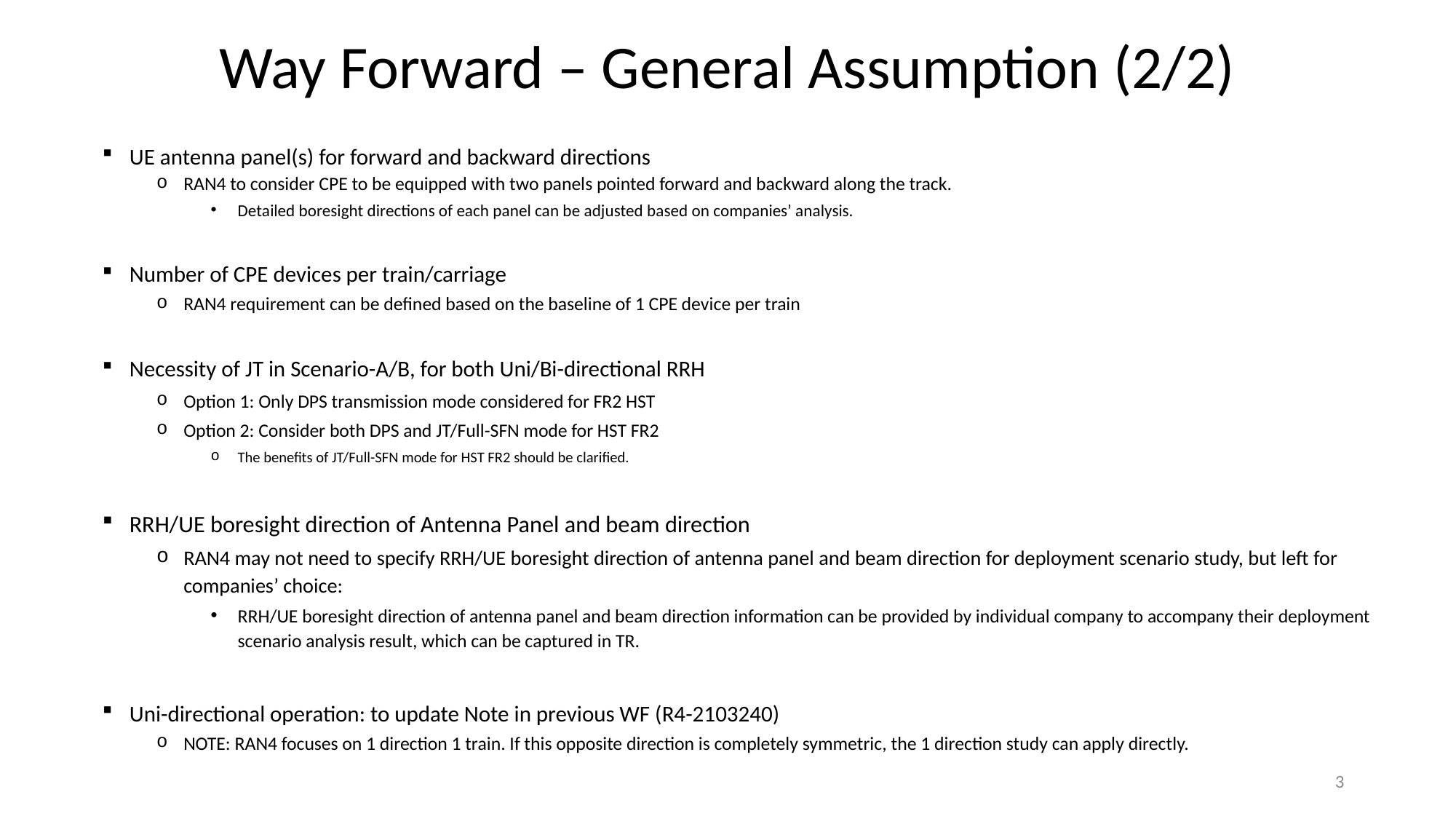

# Way Forward – General Assumption (2/2)
UE antenna panel(s) for forward and backward directions
RAN4 to consider CPE to be equipped with two panels pointed forward and backward along the track.
Detailed boresight directions of each panel can be adjusted based on companies’ analysis.

Number of CPE devices per train/carriage
RAN4 requirement can be defined based on the baseline of 1 CPE device per train

Necessity of JT in Scenario-A/B, for both Uni/Bi-directional RRH
Option 1: Only DPS transmission mode considered for FR2 HST
Option 2: Consider both DPS and JT/Full-SFN mode for HST FR2
The benefits of JT/Full-SFN mode for HST FR2 should be clarified.

RRH/UE boresight direction of Antenna Panel and beam direction
RAN4 may not need to specify RRH/UE boresight direction of antenna panel and beam direction for deployment scenario study, but left for companies’ choice:
RRH/UE boresight direction of antenna panel and beam direction information can be provided by individual company to accompany their deployment scenario analysis result, which can be captured in TR.

Uni-directional operation: to update Note in previous WF (R4-2103240)
NOTE: RAN4 focuses on 1 direction 1 train. If this opposite direction is completely symmetric, the 1 direction study can apply directly.
3